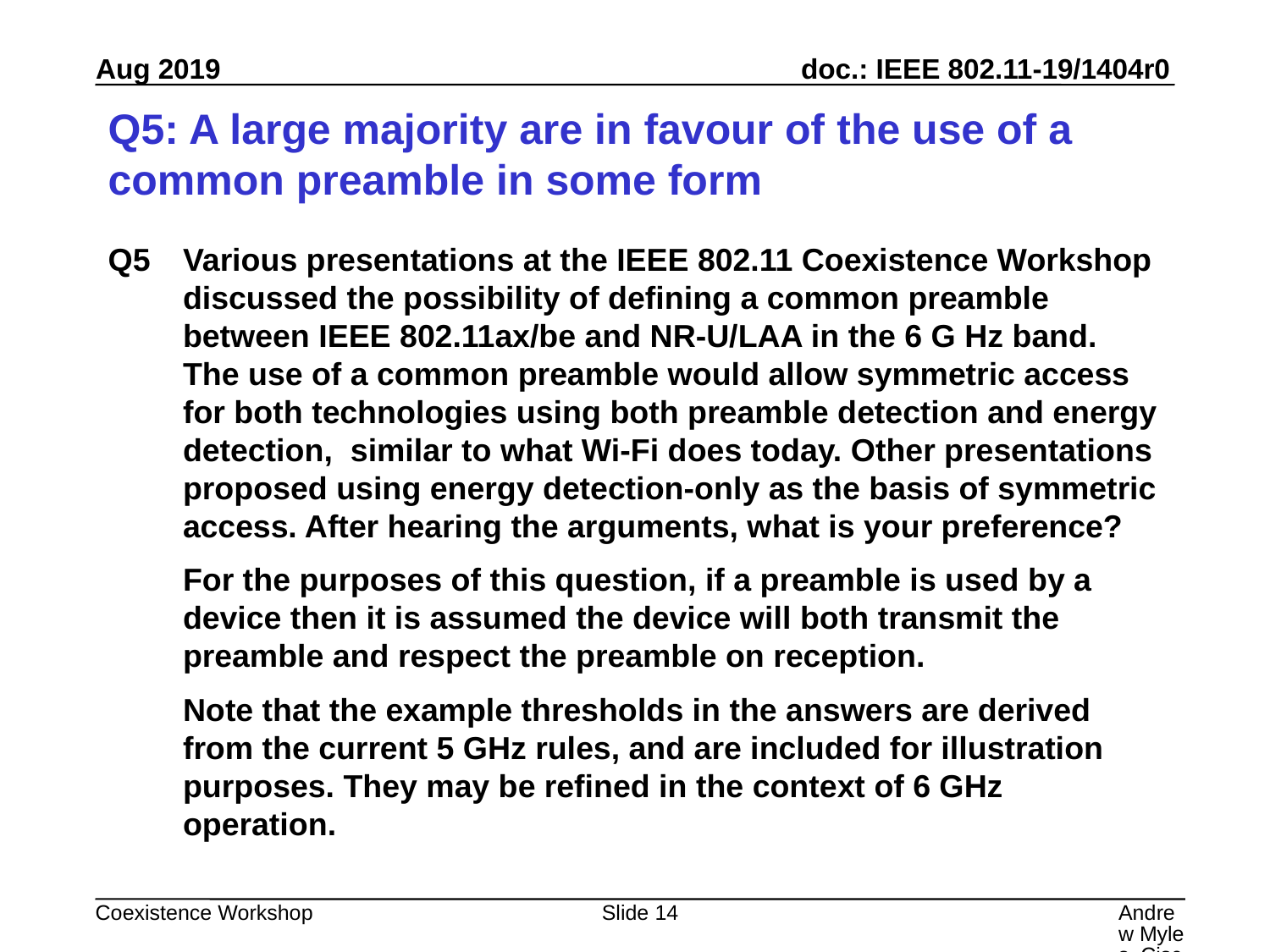

# Q5: A large majority are in favour of the use of a common preamble in some form
Q5 	Various presentations at the IEEE 802.11 Coexistence Workshop discussed the possibility of defining a common preamble between IEEE 802.11ax/be and NR-U/LAA in the 6 G Hz band. The use of a common preamble would allow symmetric access for both technologies using both preamble detection and energy detection,  similar to what Wi-Fi does today. Other presentations proposed using energy detection-only as the basis of symmetric access. After hearing the arguments, what is your preference?
For the purposes of this question, if a preamble is used by a device then it is assumed the device will both transmit the preamble and respect the preamble on reception.
Note that the example thresholds in the answers are derived from the current 5 GHz rules, and are included for illustration purposes. They may be refined in the context of 6 GHz operation.

Slide 14
Andrew Myles, Cisco